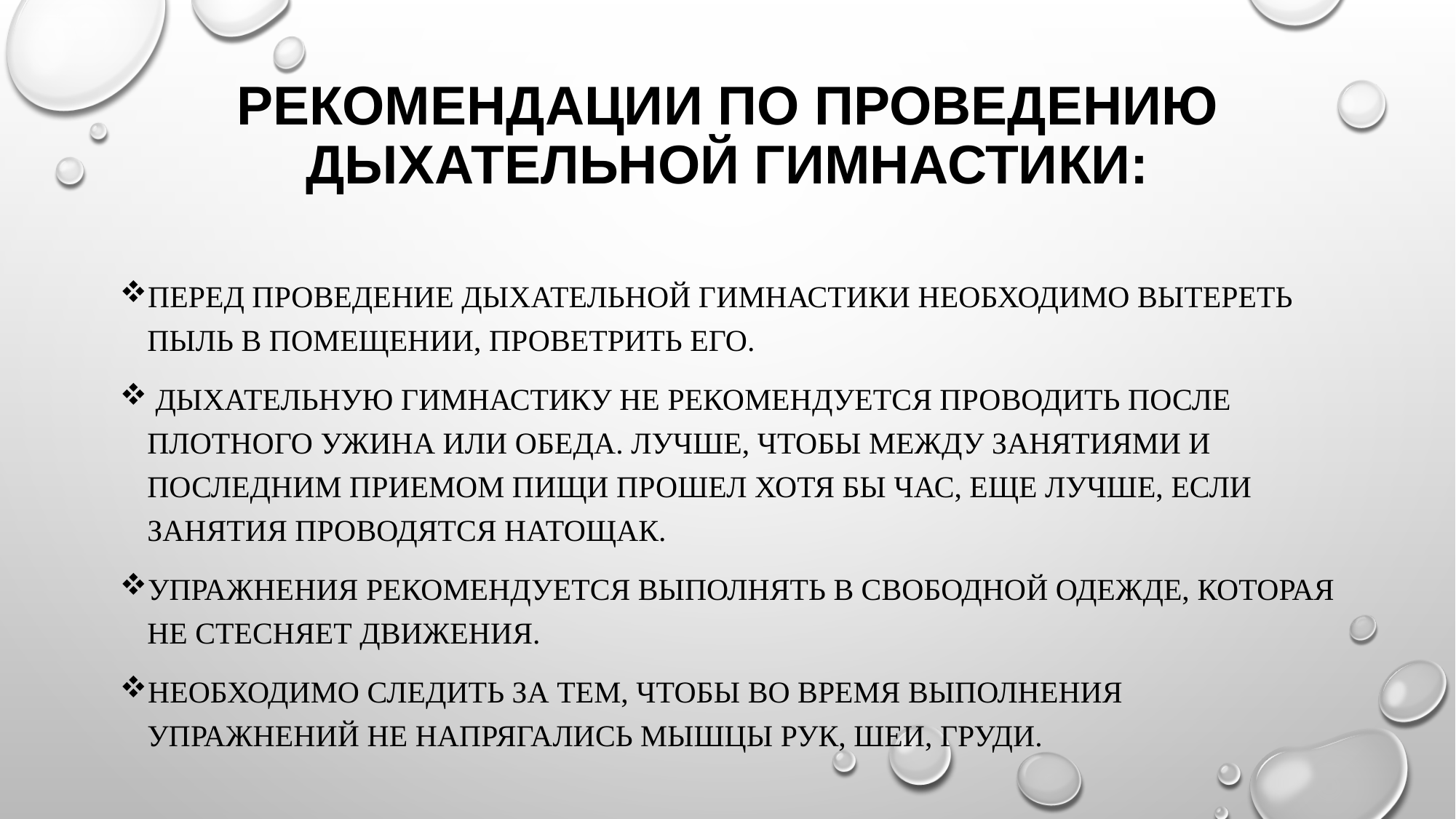

# Рекомендации по проведению дыхательной гимнастики:
Перед проведение дыхательной гимнастики необходимо вытереть пыль в помещении, проветрить его.
 Дыхательную гимнастику не рекомендуется проводить после плотного ужина или обеда. Лучше, чтобы между занятиями и последним приемом пищи прошел хотя бы час, еще лучше, если занятия проводятся натощак.
Упражнения рекомендуется выполнять в свободной одежде, которая не стесняет движения.
Необходимо следить за тем, чтобы во время выполнения упражнений не напрягались мышцы рук, шеи, груди.